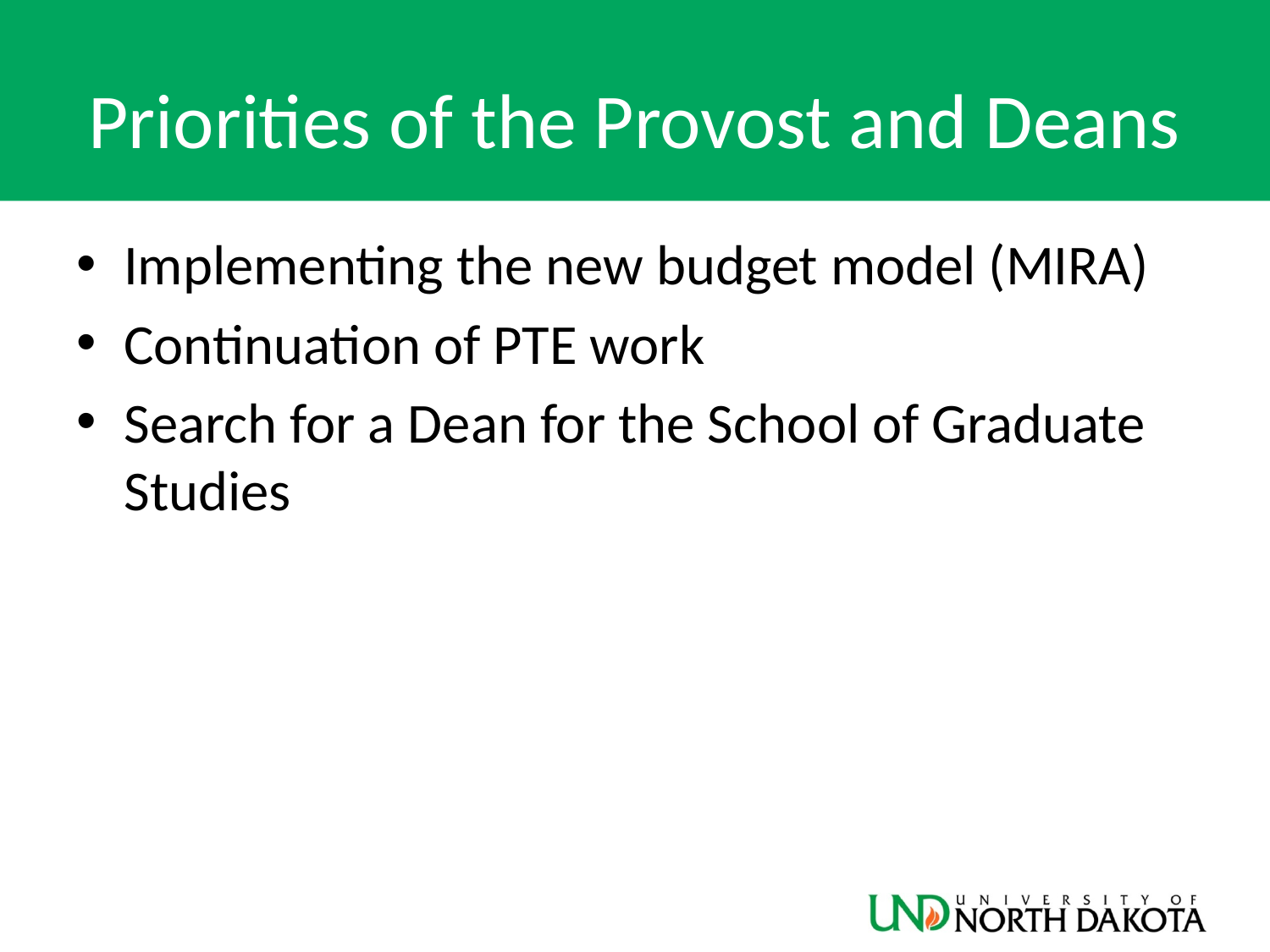

# Priorities of the Provost and Deans
Implementing the new budget model (MIRA)
Continuation of PTE work
Search for a Dean for the School of Graduate Studies